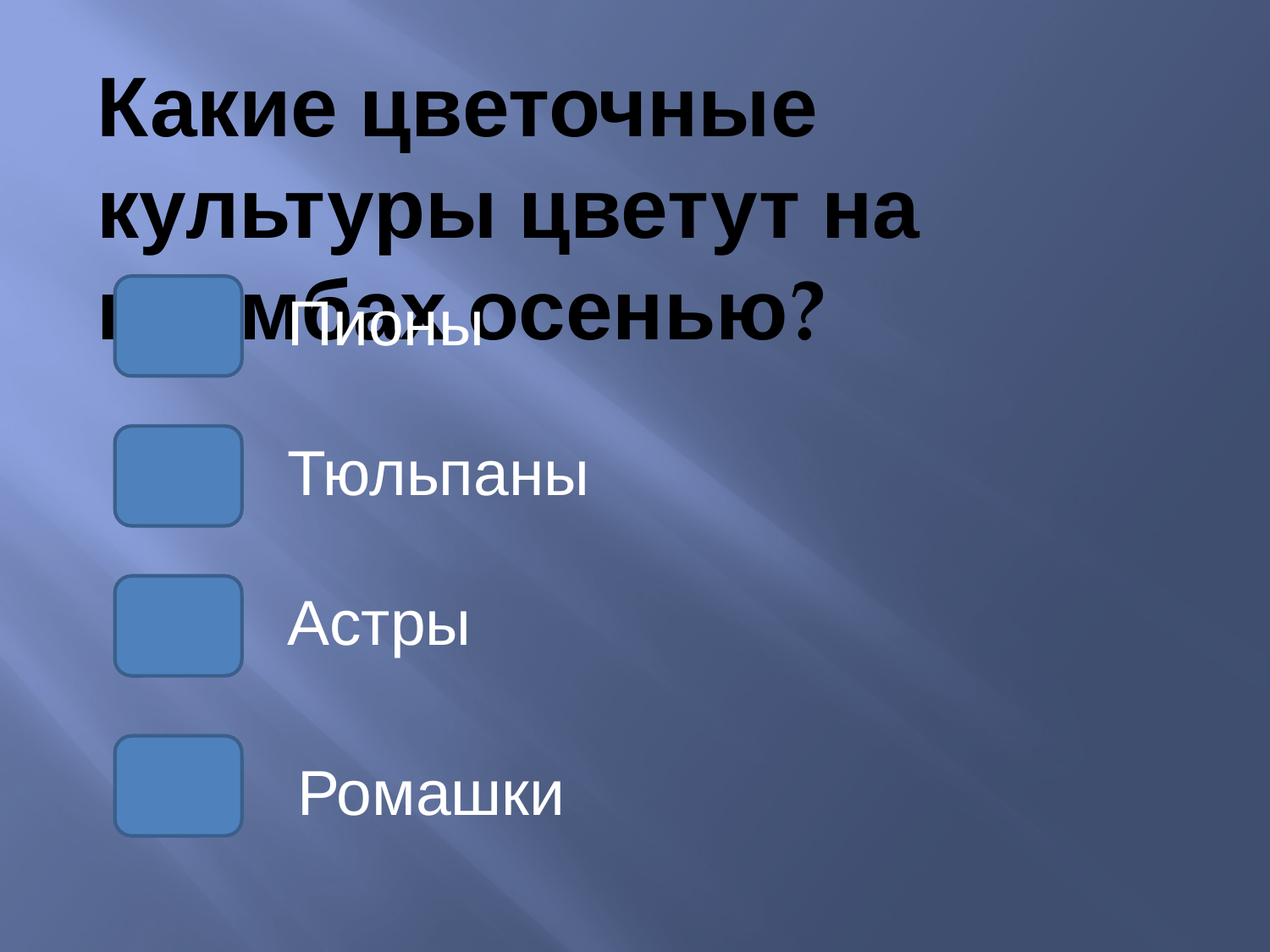

Какие цветочные культуры цветут на клумбах осенью?

Пионы

Тюльпаны

Астры

Ромашки